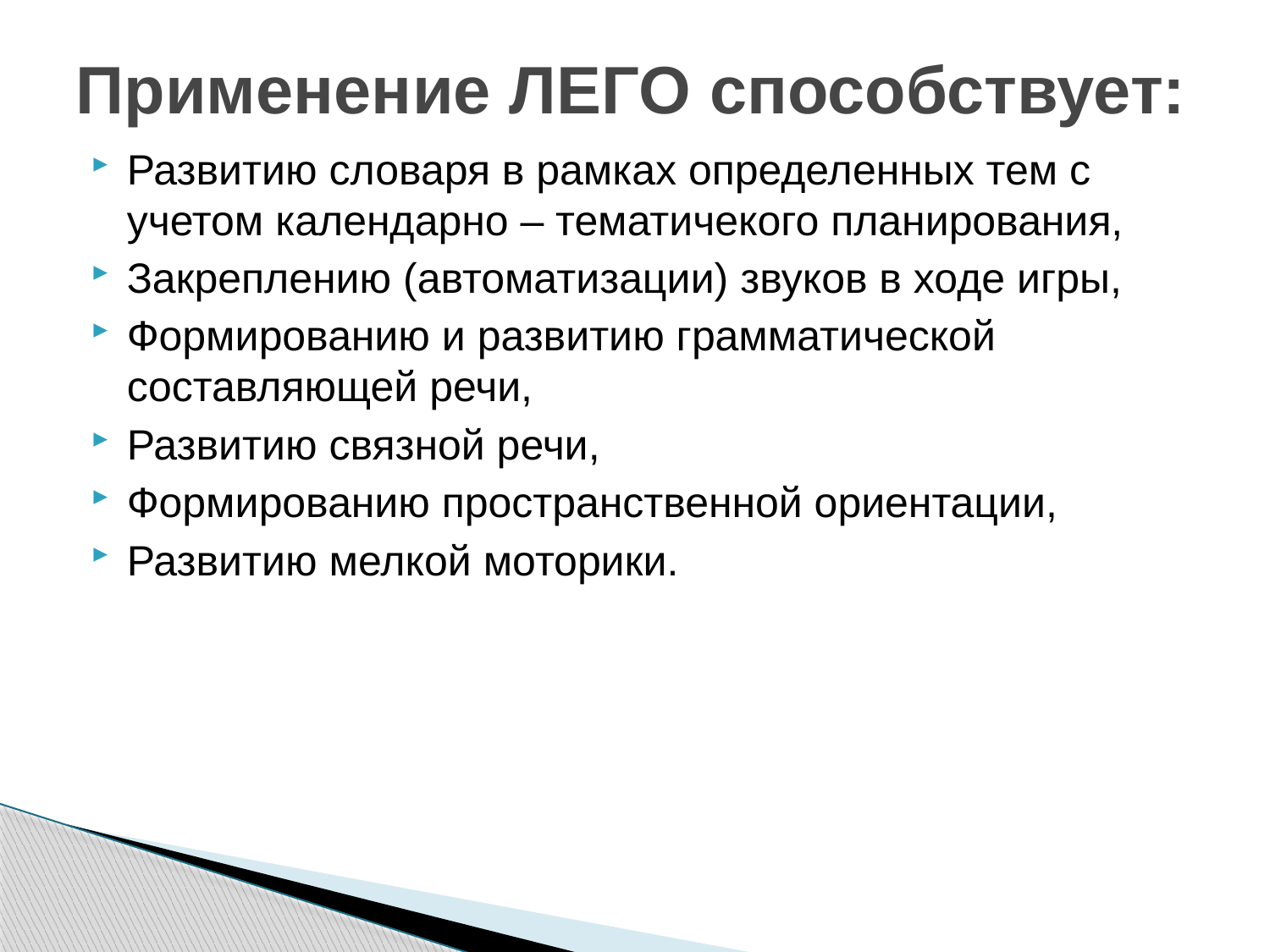

# Применение ЛЕГО способствует:
Развитию словаря в рамках определенных тем с учетом календарно – тематичекого планирования,
Закреплению (автоматизации) звуков в ходе игры,
Формированию и развитию грамматической составляющей речи,
Развитию связной речи,
Формированию пространственной ориентации,
Развитию мелкой моторики.